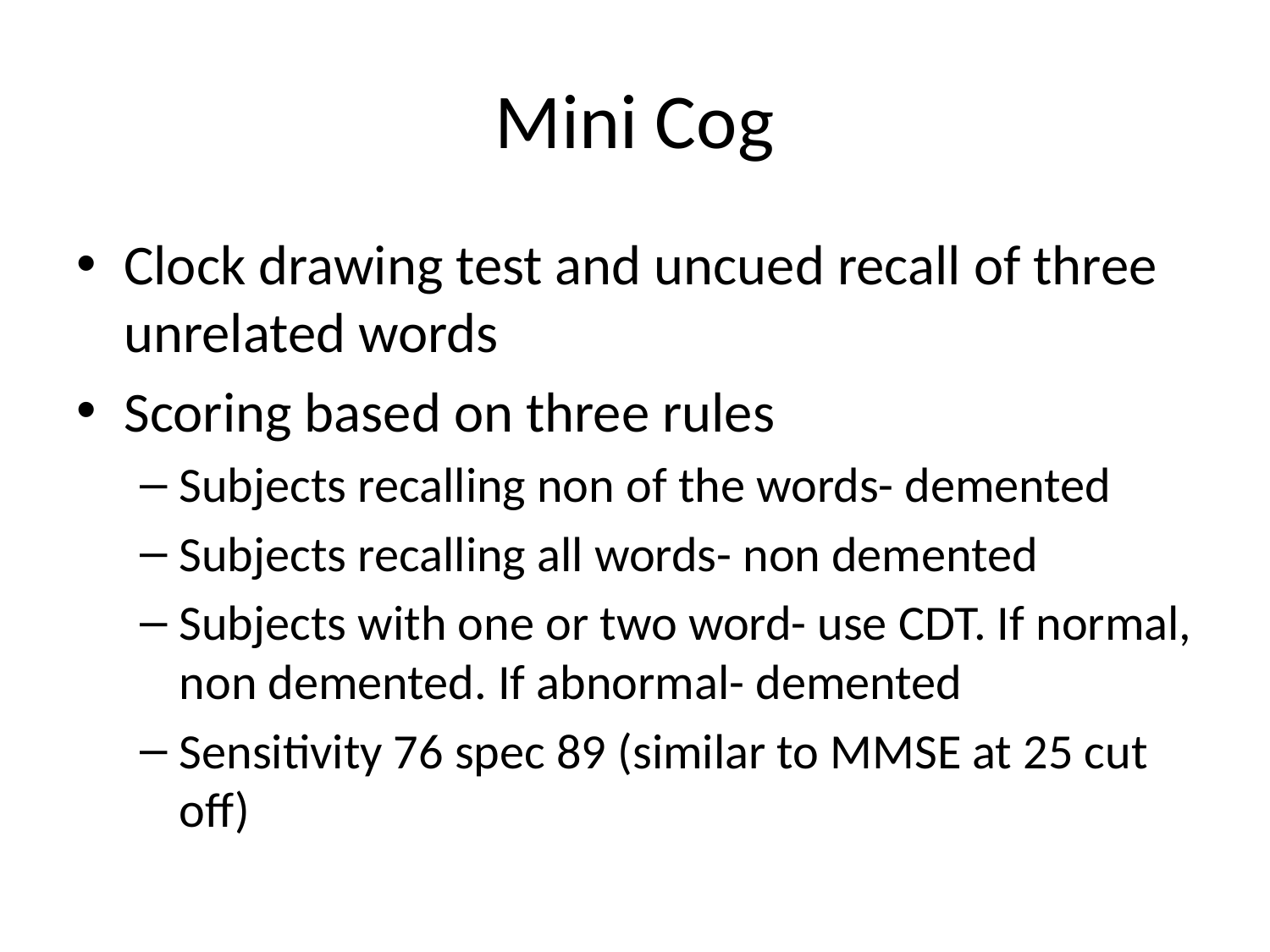

# Mini Cog
Clock drawing test and uncued recall of three unrelated words
Scoring based on three rules
Subjects recalling non of the words- demented
Subjects recalling all words- non demented
Subjects with one or two word- use CDT. If normal, non demented. If abnormal- demented
Sensitivity 76 spec 89 (similar to MMSE at 25 cut off)